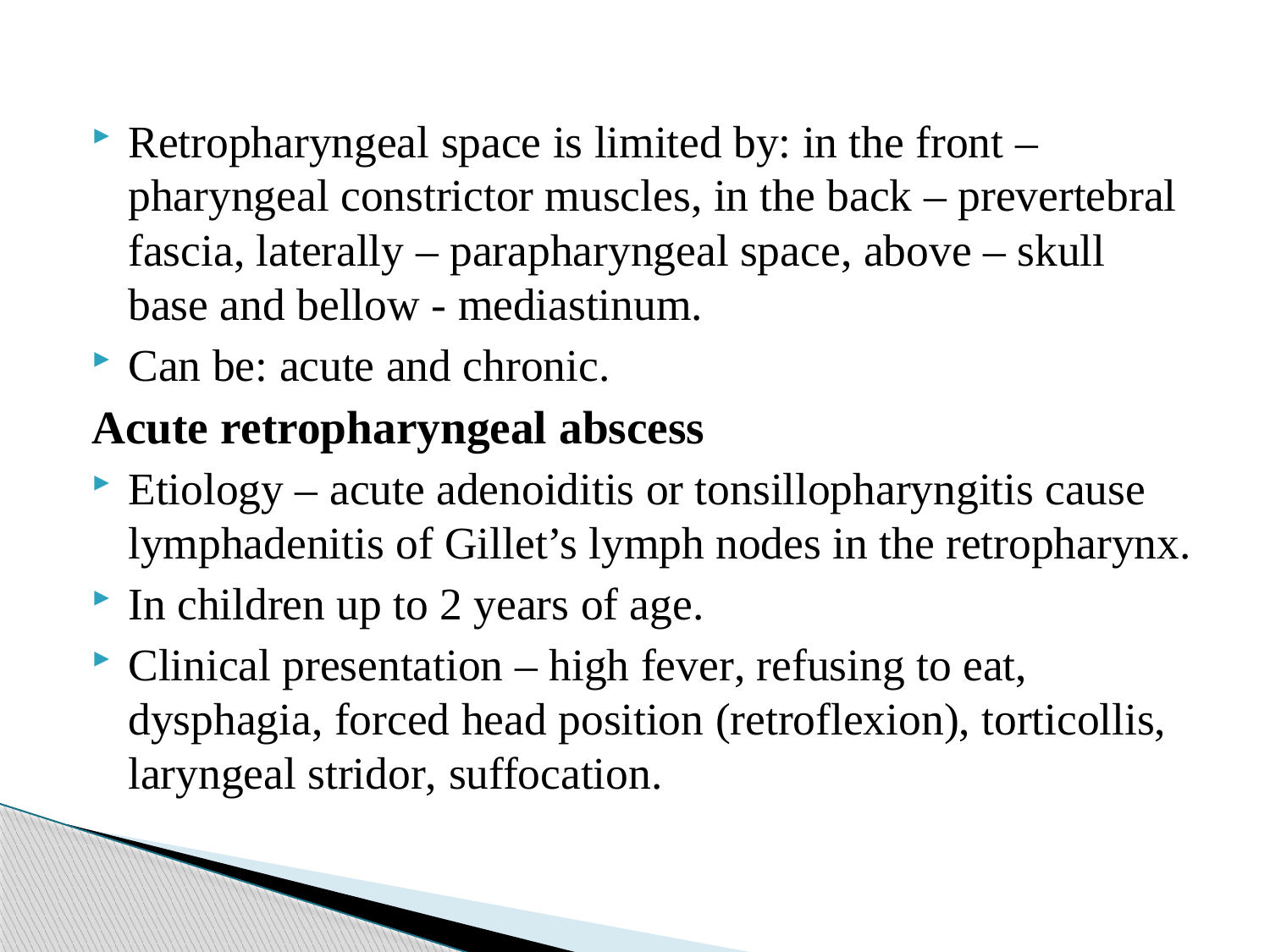

Retropharyngeal space is limited by: in the front – pharyngeal constrictor muscles, in the back – prevertebral fascia, laterally – parapharyngeal space, above – skull base and bellow - mediastinum.
Can be: acute and chronic.
Acute retropharyngeal abscess
Etiology – acute adenoiditis or tonsillopharyngitis cause lymphadenitis of Gillet’s lymph nodes in the retropharynx.
In children up to 2 years of age.
Clinical presentation – high fever, refusing to eat, dysphagia, forced head position (retroflexion), torticollis, laryngeal stridor, suffocation.